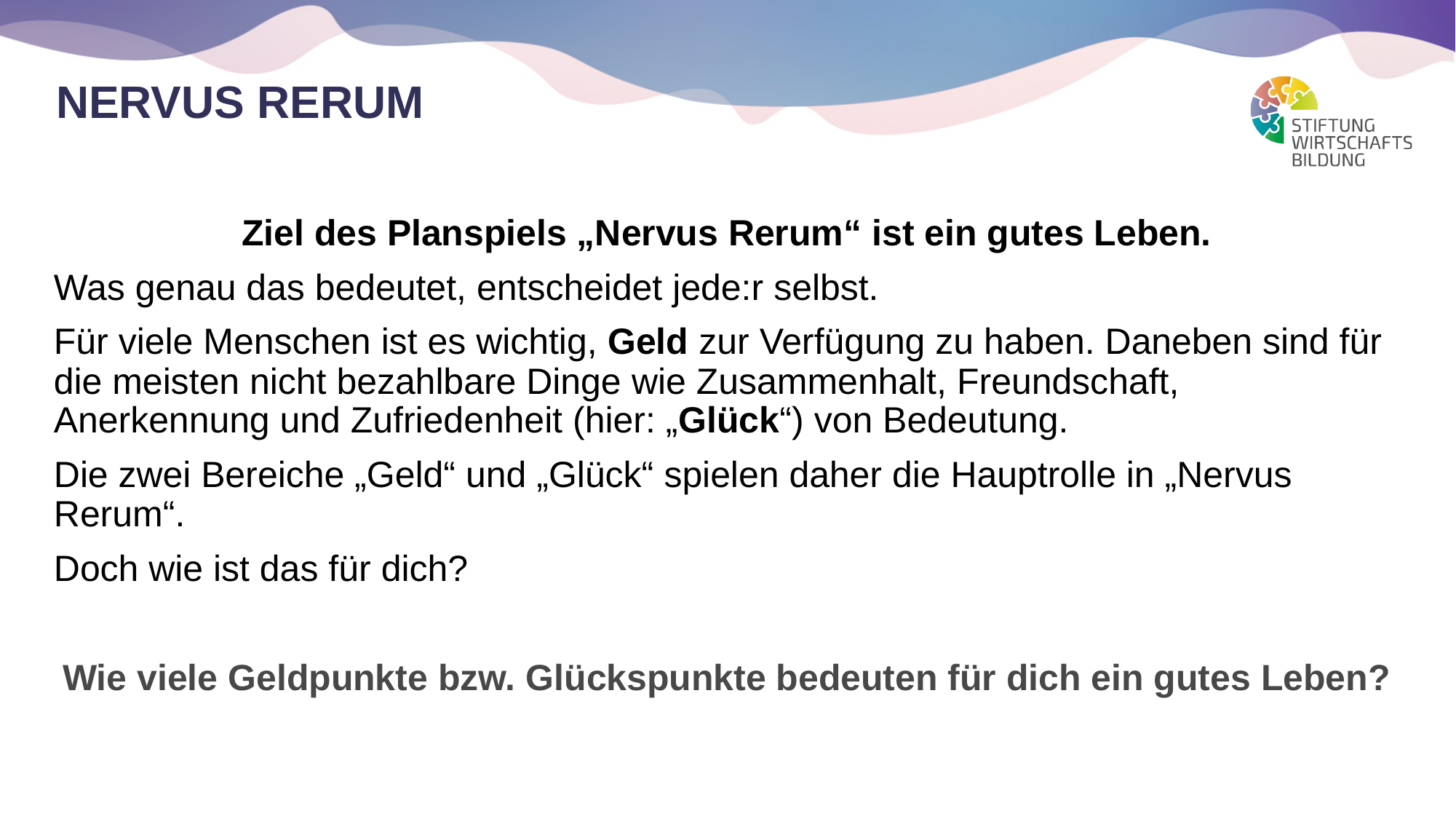

# Nervus Rerum
Ziel des Planspiels „Nervus Rerum“ ist ein gutes Leben.
Was genau das bedeutet, entscheidet jede:r selbst.
Für viele Menschen ist es wichtig, Geld zur Verfügung zu haben. Daneben sind für die meisten nicht bezahlbare Dinge wie Zusammenhalt, Freundschaft, Anerkennung und Zufriedenheit (hier: „Glück“) von Bedeutung.
Die zwei Bereiche „Geld“ und „Glück“ spielen daher die Hauptrolle in „Nervus Rerum“.
Doch wie ist das für dich?

Wie viele Geldpunkte bzw. Glückspunkte bedeuten für dich ein gutes Leben?